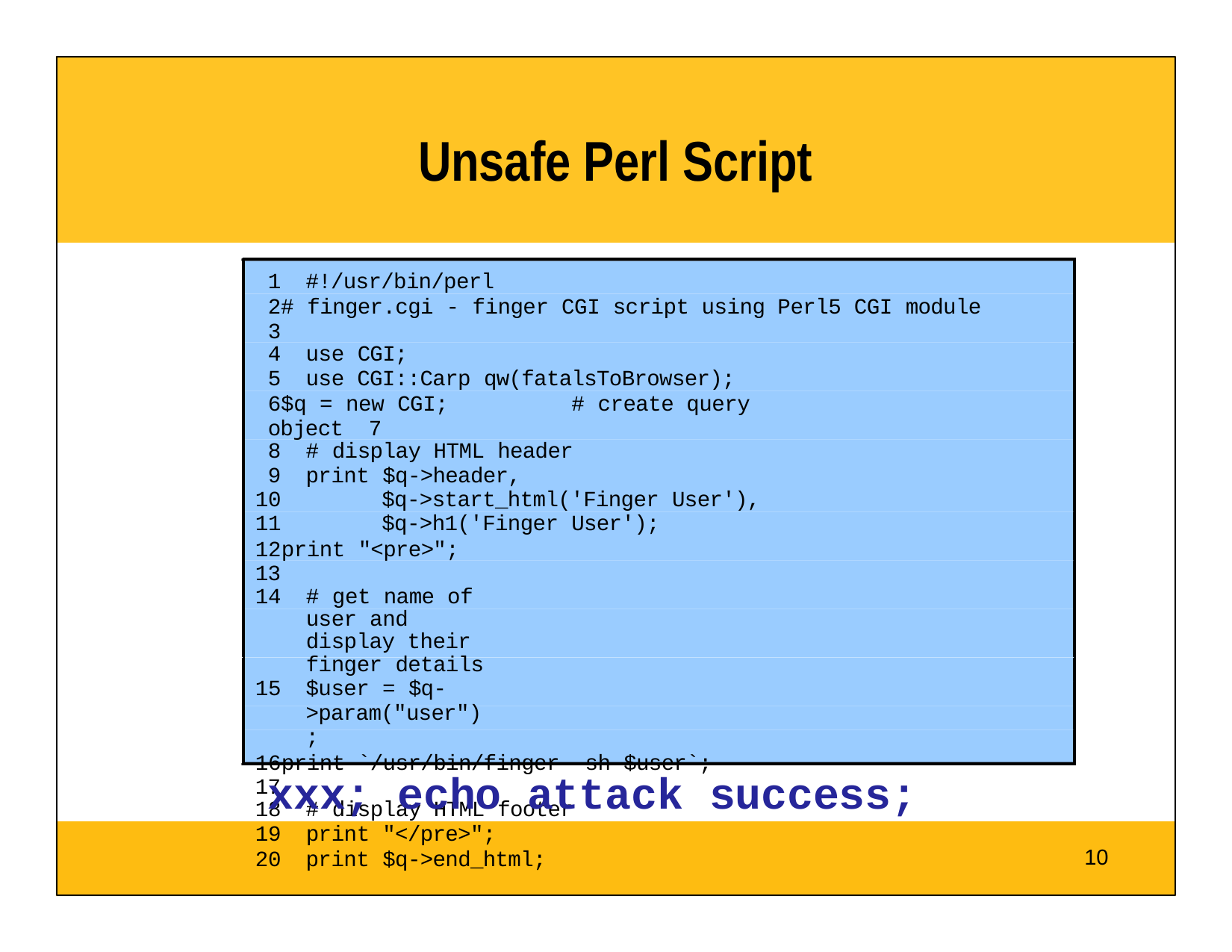

# Unsafe Perl Script

#!/usr/bin/perl
# finger.cgi - finger CGI script using Perl5 CGI module  3
use CGI;
use CGI::Carp qw(fatalsToBrowser);
$q = new CGI;	# create query object  7
# display HTML header
print $q->header,
$q->start_html('Finger User'),
$q->h1('Finger User');
print "<pre>";  13
# get name of user and display their finger details
$user = $q->param("user");
print `/usr/bin/finger -sh $user`;  17
# display HTML footer
print "</pre>";
print $q->end_html;

xxx; echo attack success;
10